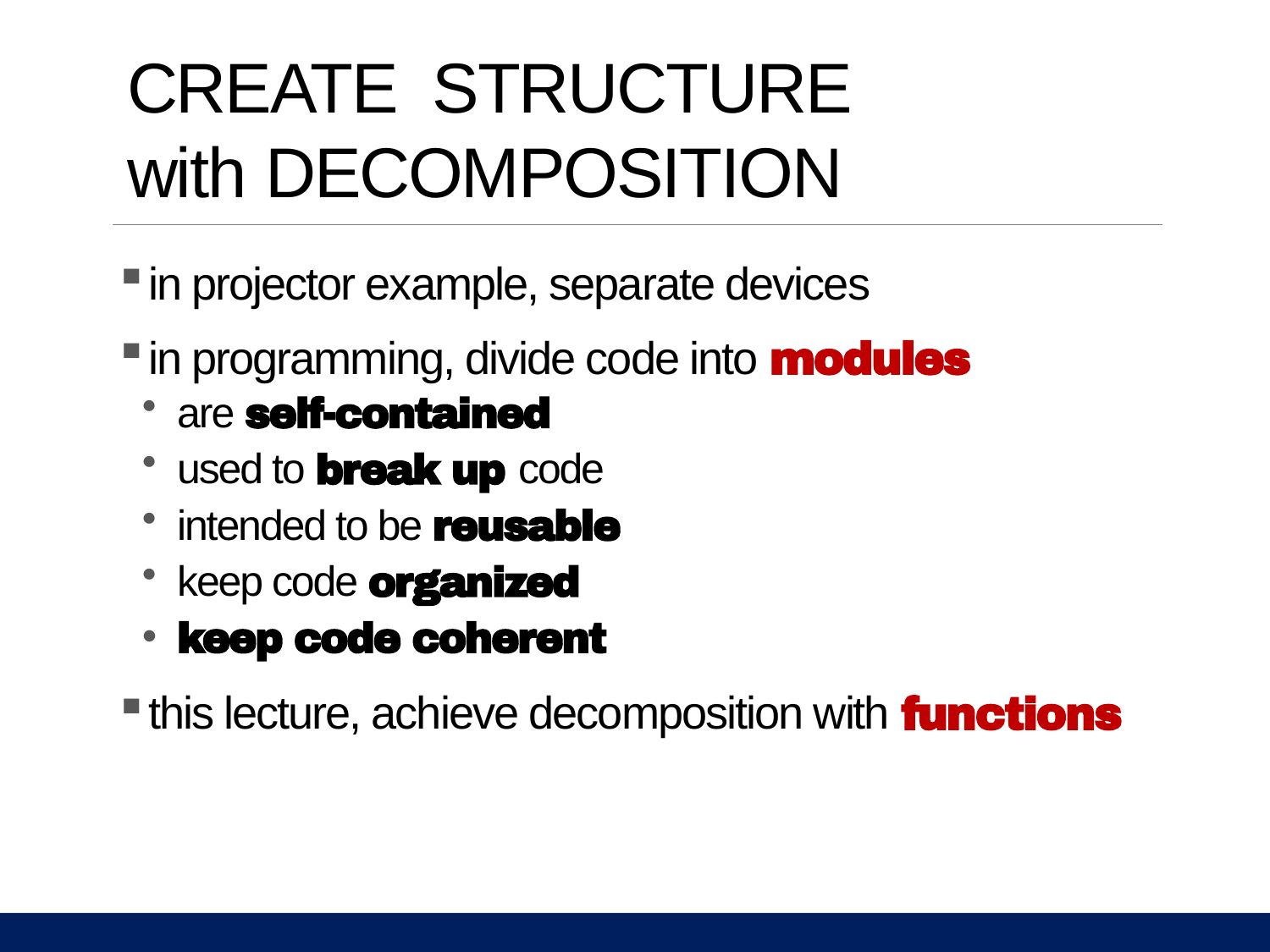

# CREATE  STRUCTURE with DECOMPOSITION

in projector example, separate devices
in programming, divide code into modules
are self-contained
used to break up code
intended to be reusable
keep code organized
keep code coherent
this lecture, achieve decomposition with functions